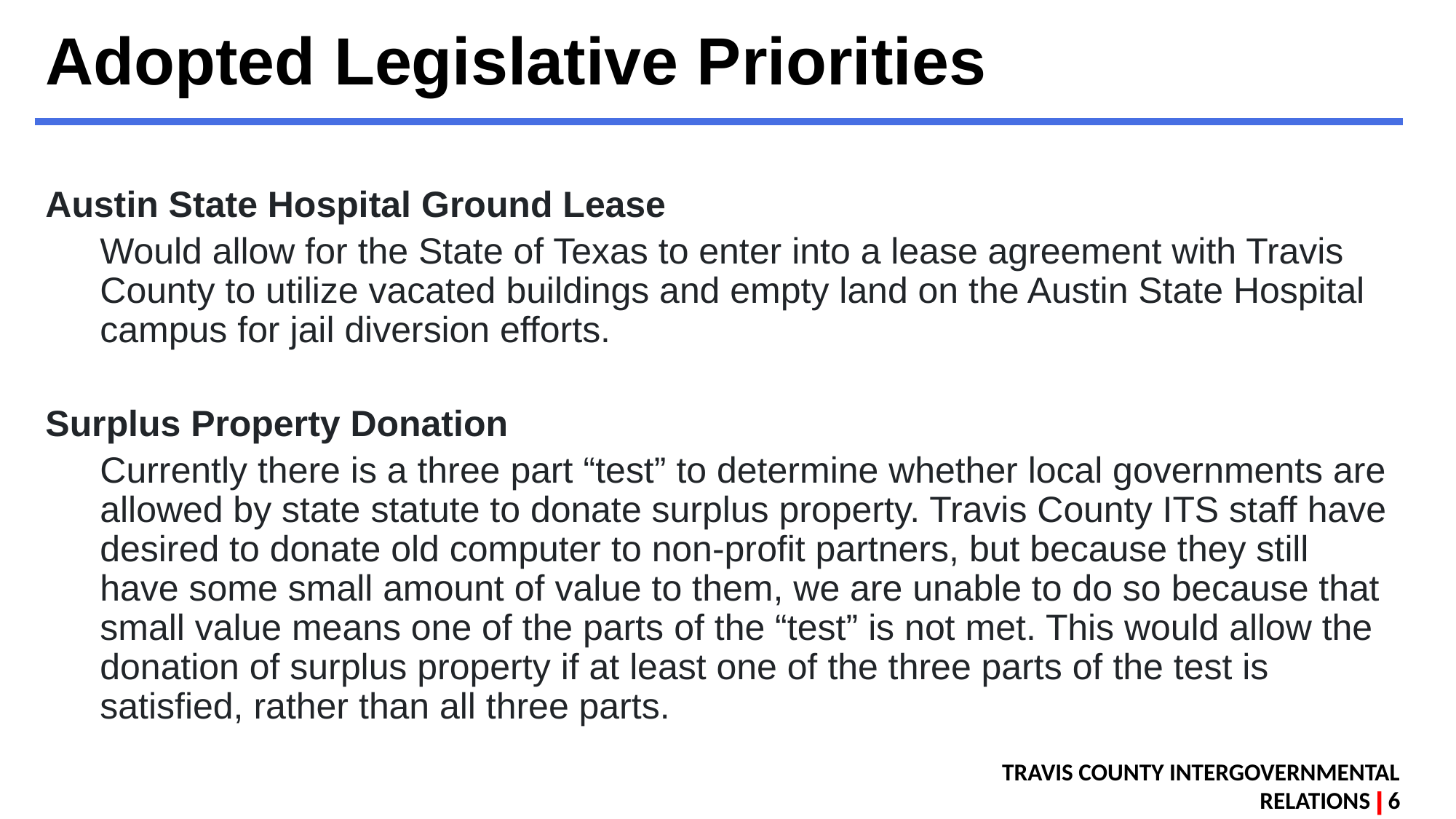

Adopted Legislative Priorities
Austin State Hospital Ground Lease
Would allow for the State of Texas to enter into a lease agreement with Travis County to utilize vacated buildings and empty land on the Austin State Hospital campus for jail diversion efforts.

Surplus Property Donation
Currently there is a three part “test” to determine whether local governments are allowed by state statute to donate surplus property. Travis County ITS staff have desired to donate old computer to non-profit partners, but because they still have some small amount of value to them, we are unable to do so because that small value means one of the parts of the “test” is not met. This would allow the donation of surplus property if at least one of the three parts of the test is satisfied, rather than all three parts.
Travis County Intergovernmental Relations | 6